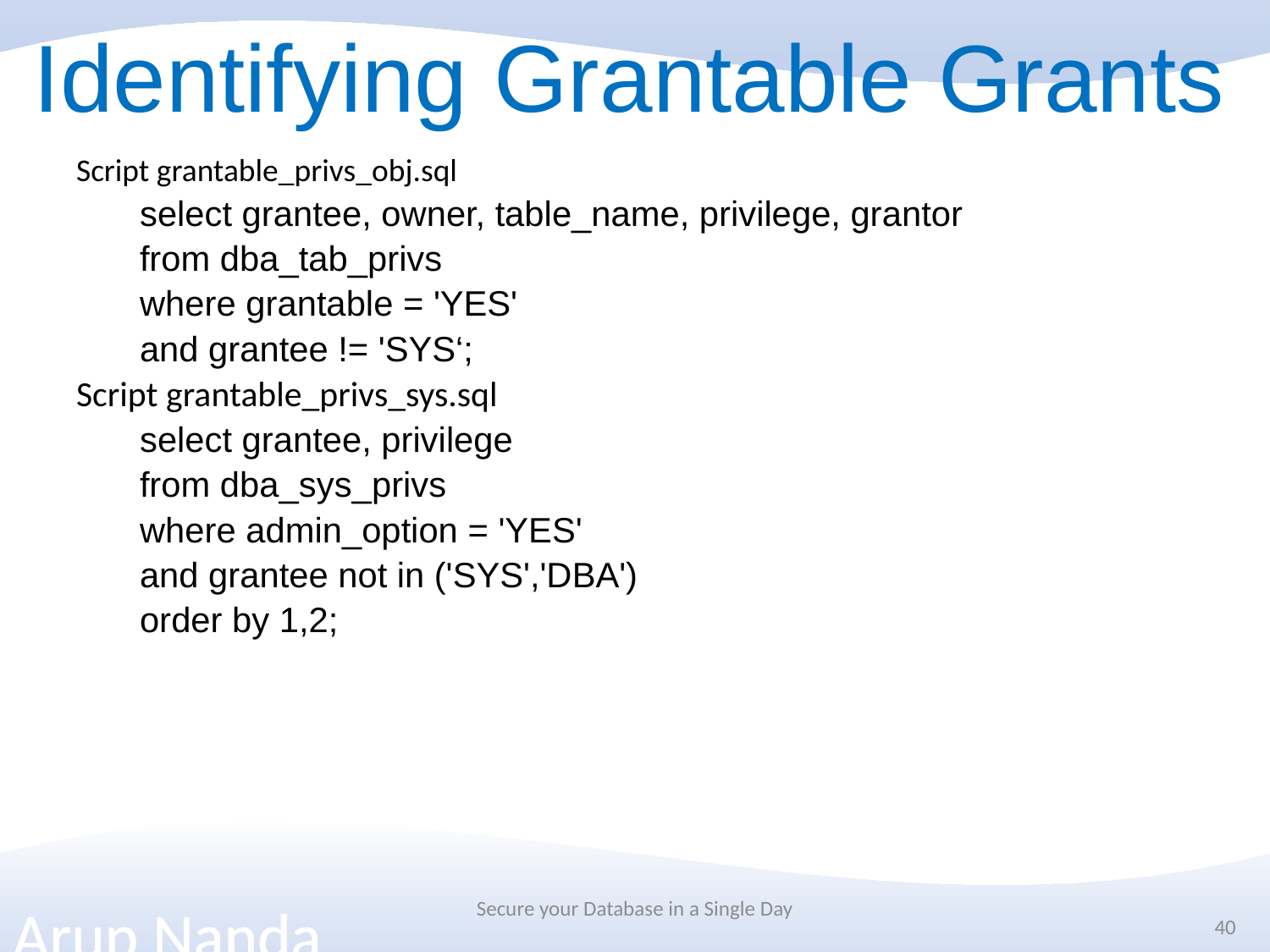

# Identifying Grantable Grants
Script grantable_privs_obj.sql
select grantee, owner, table_name, privilege, grantor
from dba_tab_privs
where grantable = 'YES'
and grantee != 'SYS‘;
Script grantable_privs_sys.sql
select grantee, privilege
from dba_sys_privs
where admin_option = 'YES'
and grantee not in ('SYS','DBA')
order by 1,2;
Secure your Database in a Single Day
40